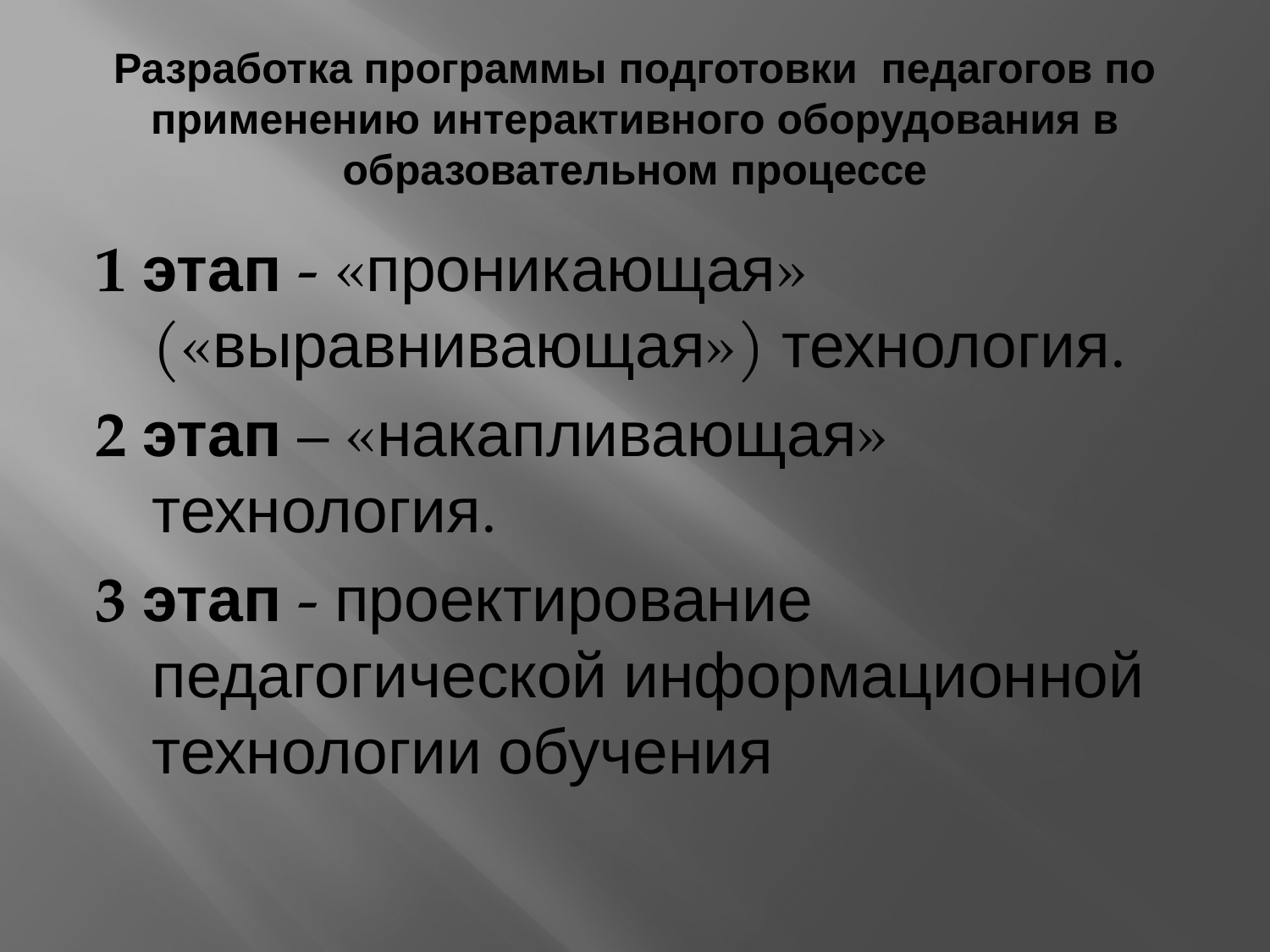

# Разработка программы подготовки  педагогов по применению интерактивного оборудования в образовательном процессе
1 этап - «проникающая» («выравнивающая») технология.
2 этап – «накапливающая» технология.
3 этап - проектирование педагогической информационной технологии обучения